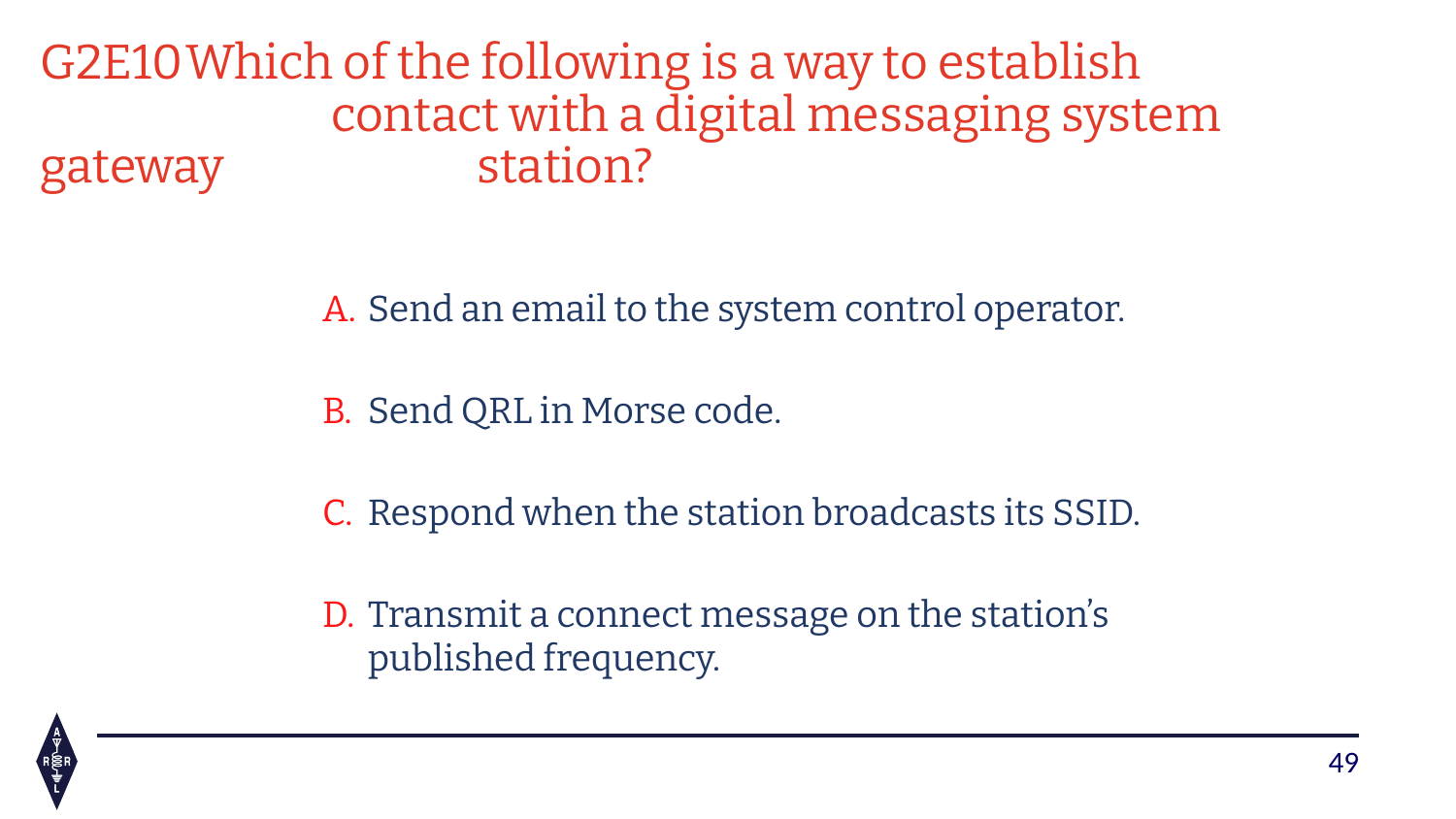

# G2E10	Which of the following is a way to establish 			contact with a digital messaging system gateway 		station?

Send an email to the system control operator.

Send QRL in Morse code.

Respond when the station broadcasts its SSID.

Transmit a connect message on the station’s published frequency.
49